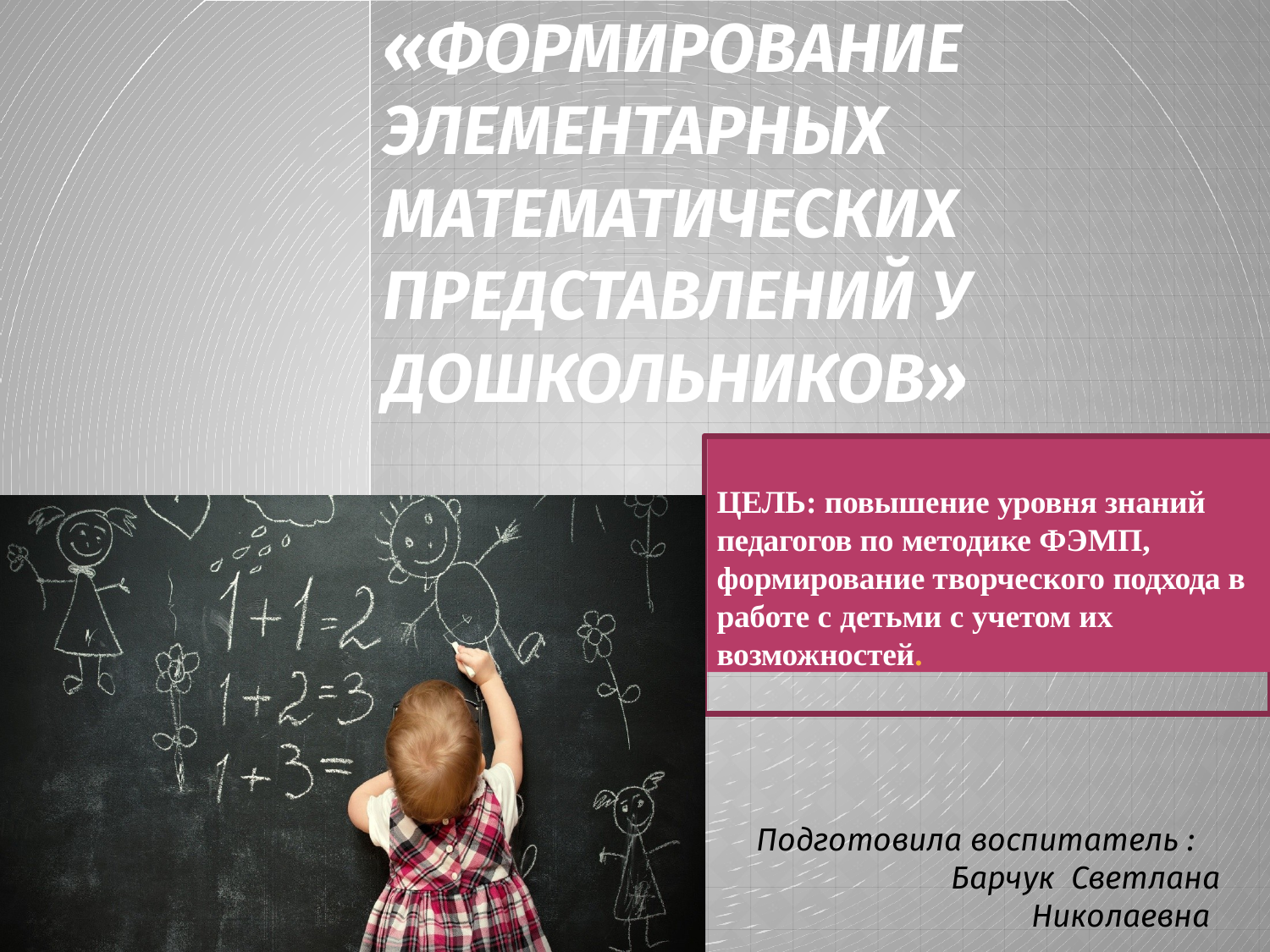

# «ФОРМИРОВАНИЕ  ЭЛЕМЕНТАРНЫХ  МАТЕМАТИЧЕСКИХ  ПРЕДСТАВЛЕНИЙ У  ДОШКОЛЬНИКОВ»

ЦЕЛЬ: повышение уровня знаний  педагогов по методике ФЭМП,  формирование творческого подхода в  работе с детьми с учетом их  возможностей.

Подготовила воспитатель :
Барчук  Светлана Николаевна